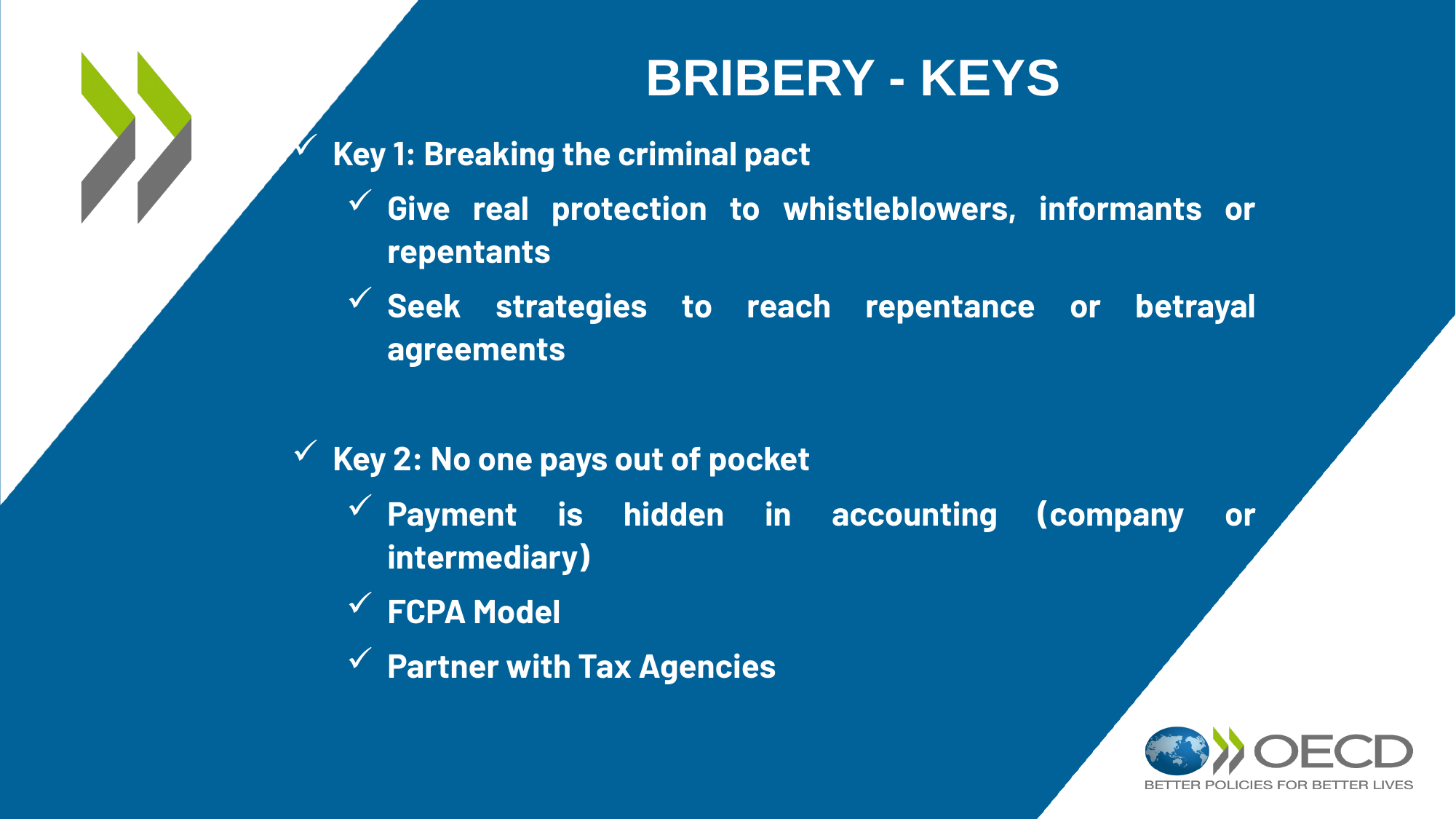

# BRIBERY - keys
Key 1: Breaking the criminal pact
Give real protection to whistleblowers, informants or repentants
Seek strategies to reach repentance or betrayal agreements

Key 2: No one pays out of pocket
Payment is hidden in accounting (company or intermediary)
FCPA Model
Partner with Tax Agencies